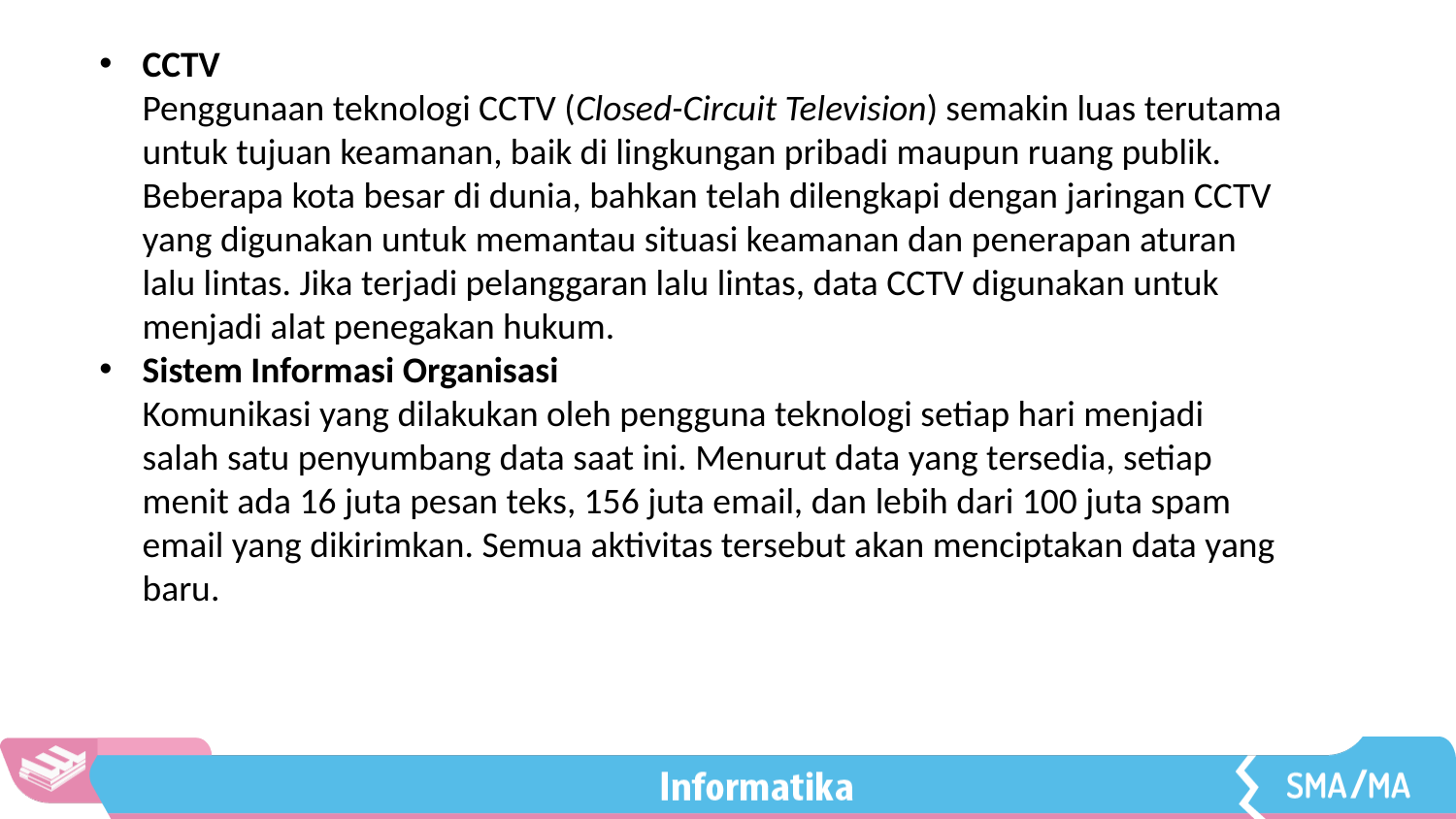

CCTV
Penggunaan teknologi CCTV (Closed-Circuit Television) semakin luas terutama untuk tujuan keamanan, baik di lingkungan pribadi maupun ruang publik. Beberapa kota besar di dunia, bahkan telah dilengkapi dengan jaringan CCTV yang digunakan untuk memantau situasi keamanan dan penerapan aturan lalu lintas. Jika terjadi pelanggaran lalu lintas, data CCTV digunakan untuk menjadi alat penegakan hukum.
Sistem Informasi Organisasi
Komunikasi yang dilakukan oleh pengguna teknologi setiap hari menjadi salah satu penyumbang data saat ini. Menurut data yang tersedia, setiap menit ada 16 juta pesan teks, 156 juta email, dan lebih dari 100 juta spam email yang dikirimkan. Semua aktivitas tersebut akan menciptakan data yang baru.